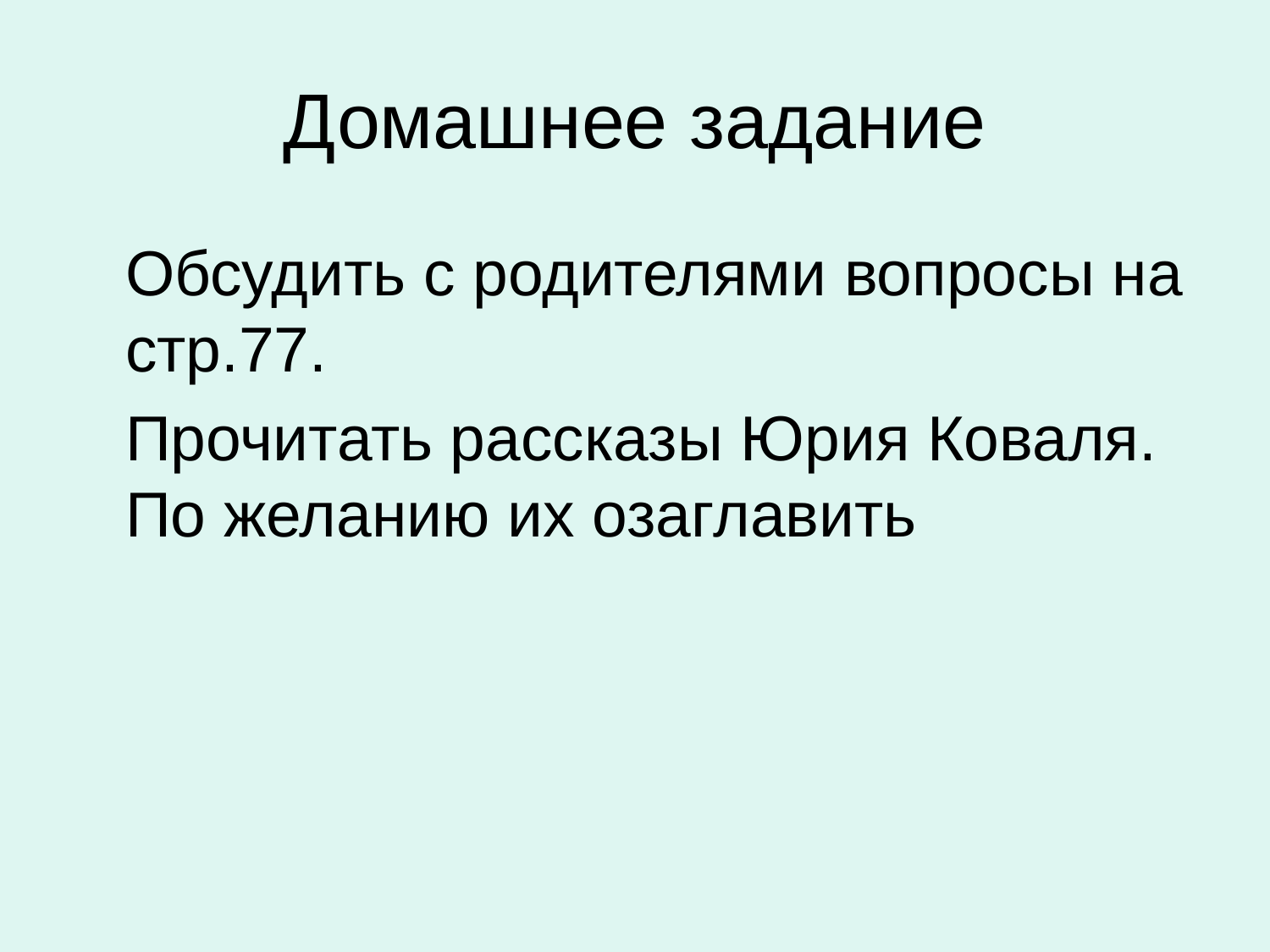

# Домашнее задание
	Обсудить с родителями вопросы на стр.77.
	Прочитать рассказы Юрия Коваля. По желанию их озаглавить